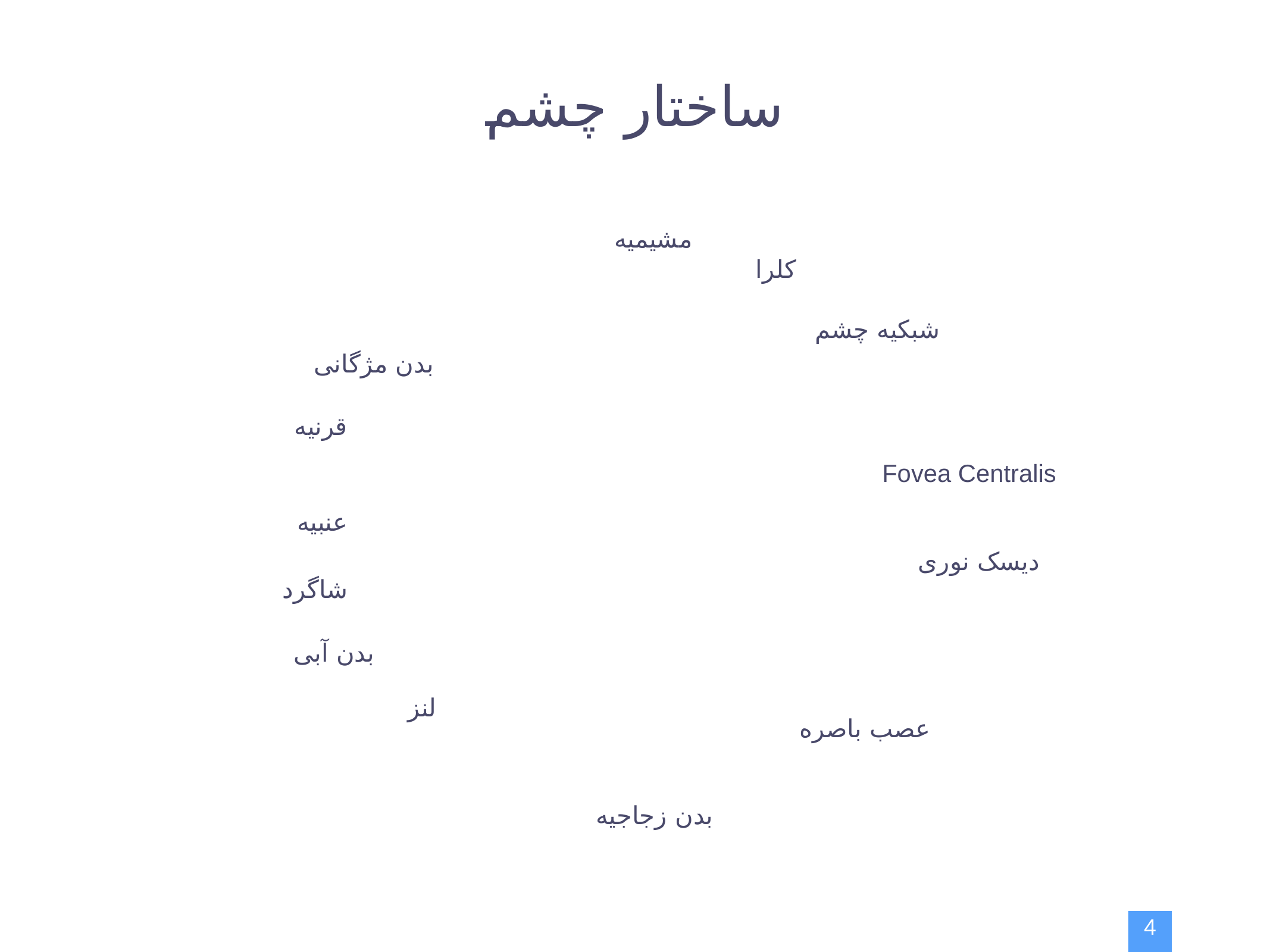

# ساختار چشم
مشیمیه
کلرا

شبکیه چشم

بدن مژگانی

قرنیه

Fovea Centralis

عنبیه

دیسک نوری

شاگرد

بدن آبی
لنز
عصب باصره

بدن زجاجیه
4